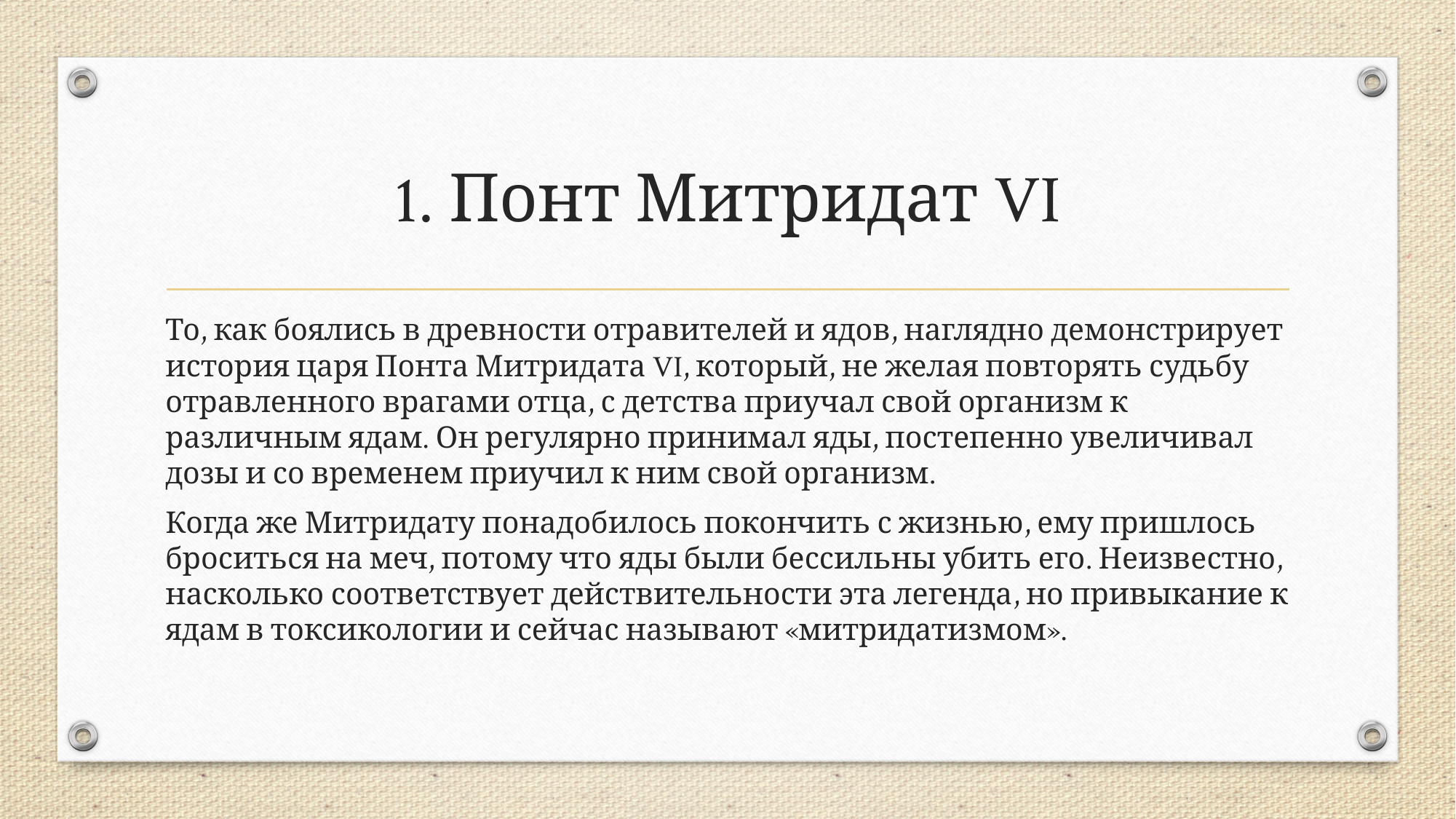

# 1. Понт Митридат VI
То, как боялись в древности отравителей и ядов, наглядно демонстрирует история царя Понта Митридата VI, который, не желая повторять судьбу отравленного врагами отца, с детства приучал свой организм к различным ядам. Он регулярно принимал яды, постепенно увеличивал дозы и со временем приучил к ним свой организм.
Когда же Митридату понадобилось покончить с жизнью, ему пришлось броситься на меч, потому что яды были бессильны убить его. Неизвестно, насколько соответствует действительности эта легенда, но привыкание к ядам в токсикологии и сейчас называют «митридатизмом».